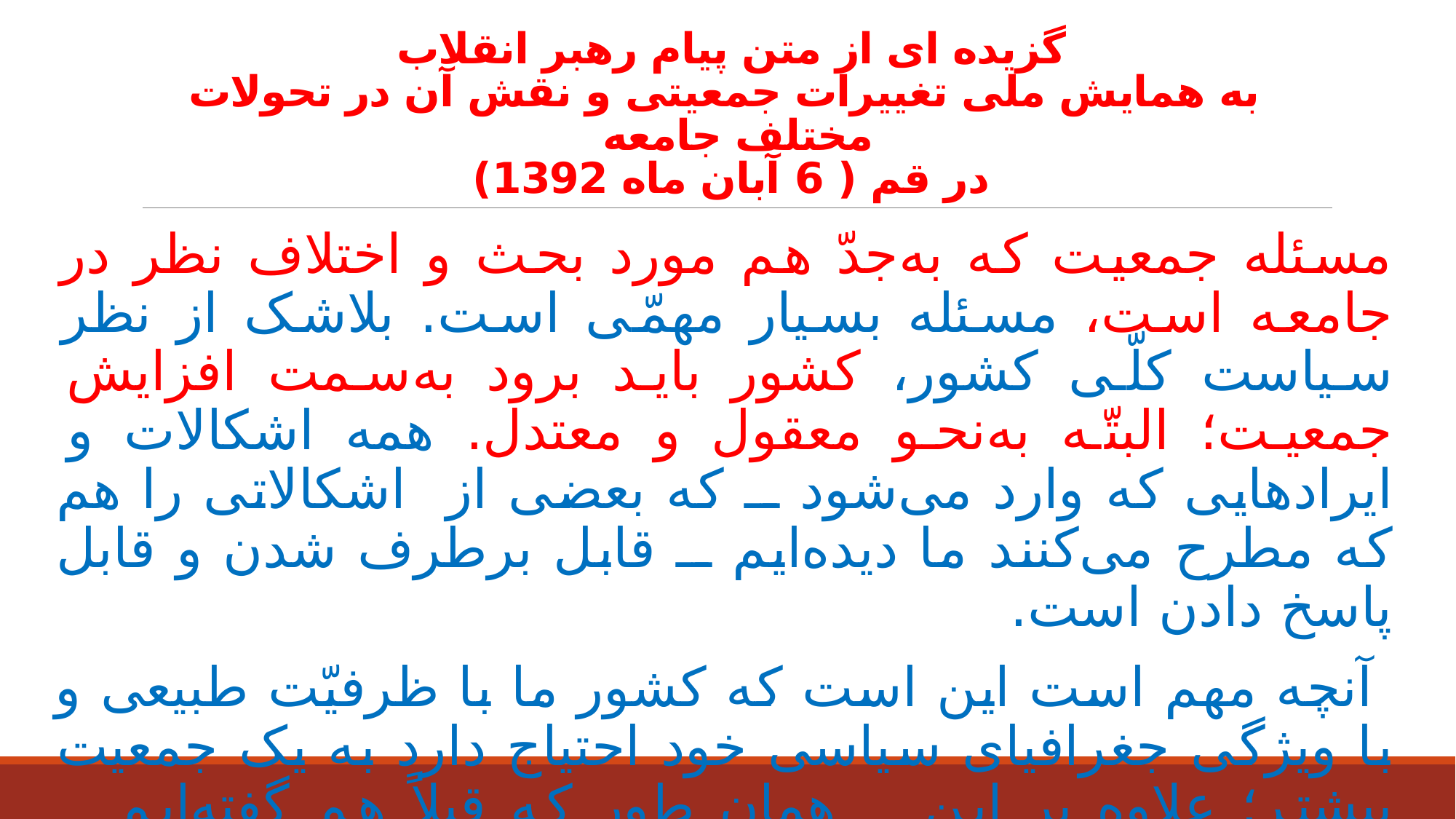

# گزیده ای از متن پیام رهبر انقلاب به همایش ملی تغییرات جمعیتی و نقش آن در تحولات مختلف جامعه در قم ( 6 آبان ماه 1392)
مسئله جمعیت که به‌جدّ هم مورد بحث و اختلاف نظر در جامعه است، مسئله بسیار مهمّی است. بلاشک از نظر سیاست کلّی کشور، کشور باید برود به‌سمت افزایش جمعیت؛ البتّه به‌نحو معقول و معتدل. همه اشکالات و ایرادهایی که وارد می‌شود ــ که بعضی از  اشکالاتی را هم که مطرح می‌کنند ما دیده‌ایم ــ قابل برطرف شدن و قابل پاسخ دادن است.
 آنچه مهم است این است که کشور ما با ظرفیّت طبیعی و با ویژگی جغرافیای سیاسی خود احتیاج دارد به یک جمعیت بیشتر؛ علاوه بر این ــ همان طور که قبلاً هم گفته‌ایم ــ مسئله نمای جوان برای کشور یک مسئله اساسی و مهم و تعیین کننده است.